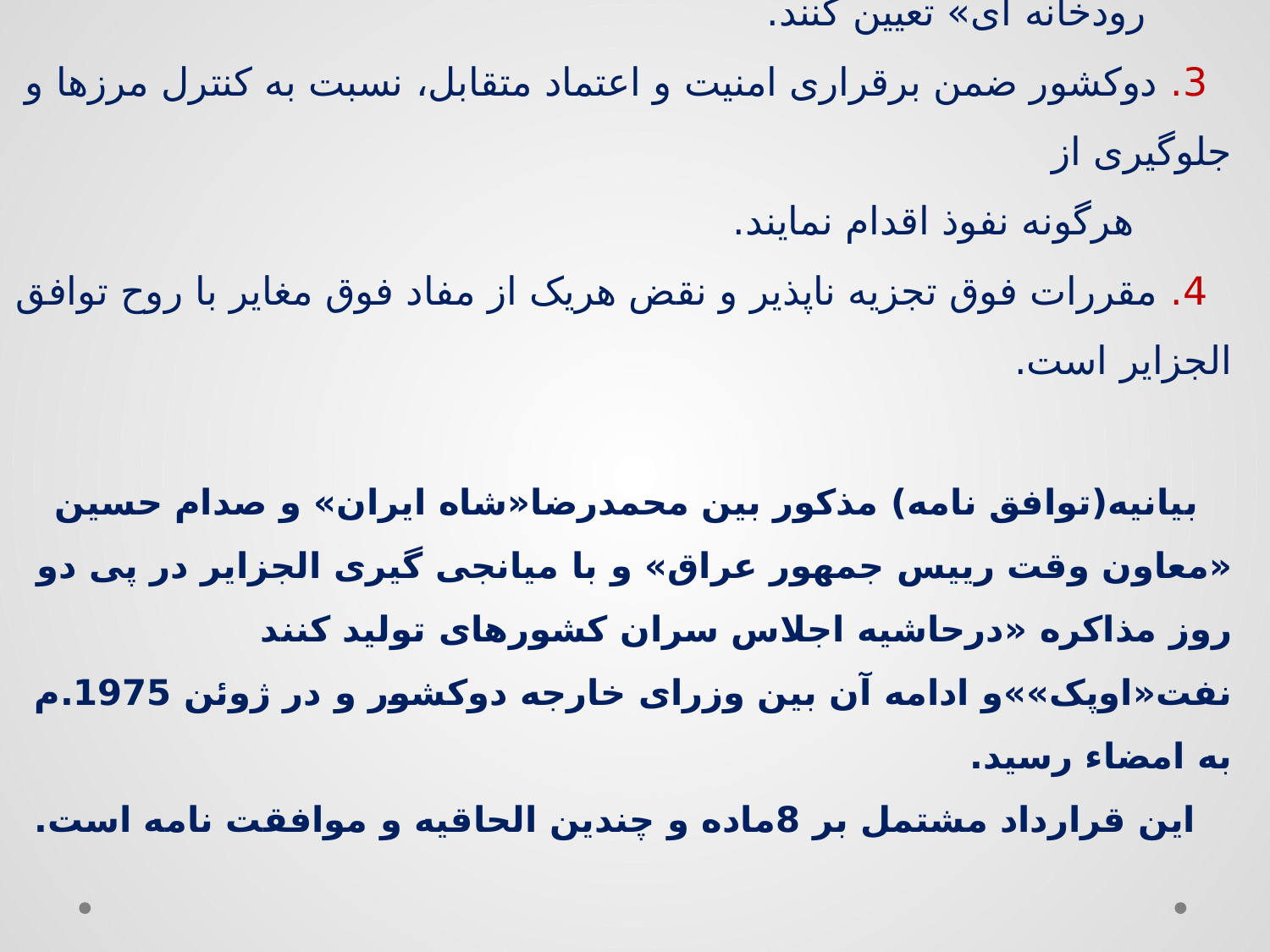

# مفاد بیانیه1975 الجزایر: 1. مرزهای دو کشور براساس پروتکل 1913 و صورت جلسات 1914تعیین شود. 2. دو کشورمرزهای آبی«رودخانه ای» خود را بر اساس خط تالوگ«خط قعر رودخانه ای» تعیین کنند. 3. دوکشور ضمن برقراری امنیت و اعتماد متقابل، نسبت به کنترل مرزها و جلوگیری از هرگونه نفوذ اقدام نمایند. 4. مقررات فوق تجزیه ناپذیر و نقض هریک از مفاد فوق مغایر با روح توافق الجزایر است. بیانیه(توافق نامه) مذکور بین محمدرضا«شاه ایران» و صدام حسین «معاون وقت رییس جمهور عراق» و با میانجی گیری الجزایر در پی دو روز مذاکره «درحاشیه اجلاس سران کشورهای تولید کنند نفت«اوپک»»و ادامه آن بین وزرای خارجه دوکشور و در ژوئن 1975.م به امضاء رسید. این قرارداد مشتمل بر 8ماده و چندین الحاقیه و موافقت نامه است.